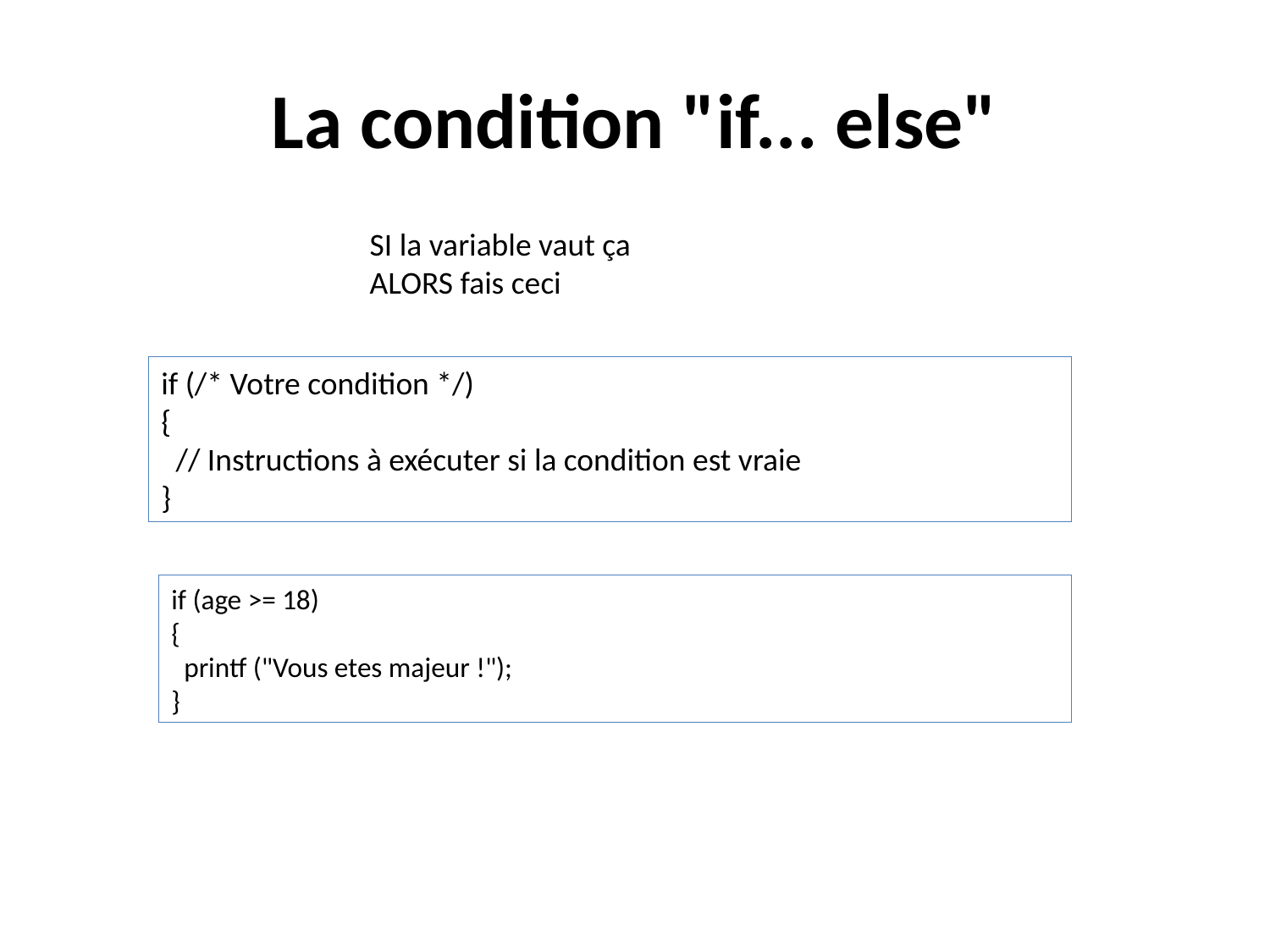

# La condition "if... else"
SI la variable vaut ça
ALORS fais ceci
if (/* Votre condition */)
{
  // Instructions à exécuter si la condition est vraie
}
if (age >= 18)
{
  printf ("Vous etes majeur !");
}